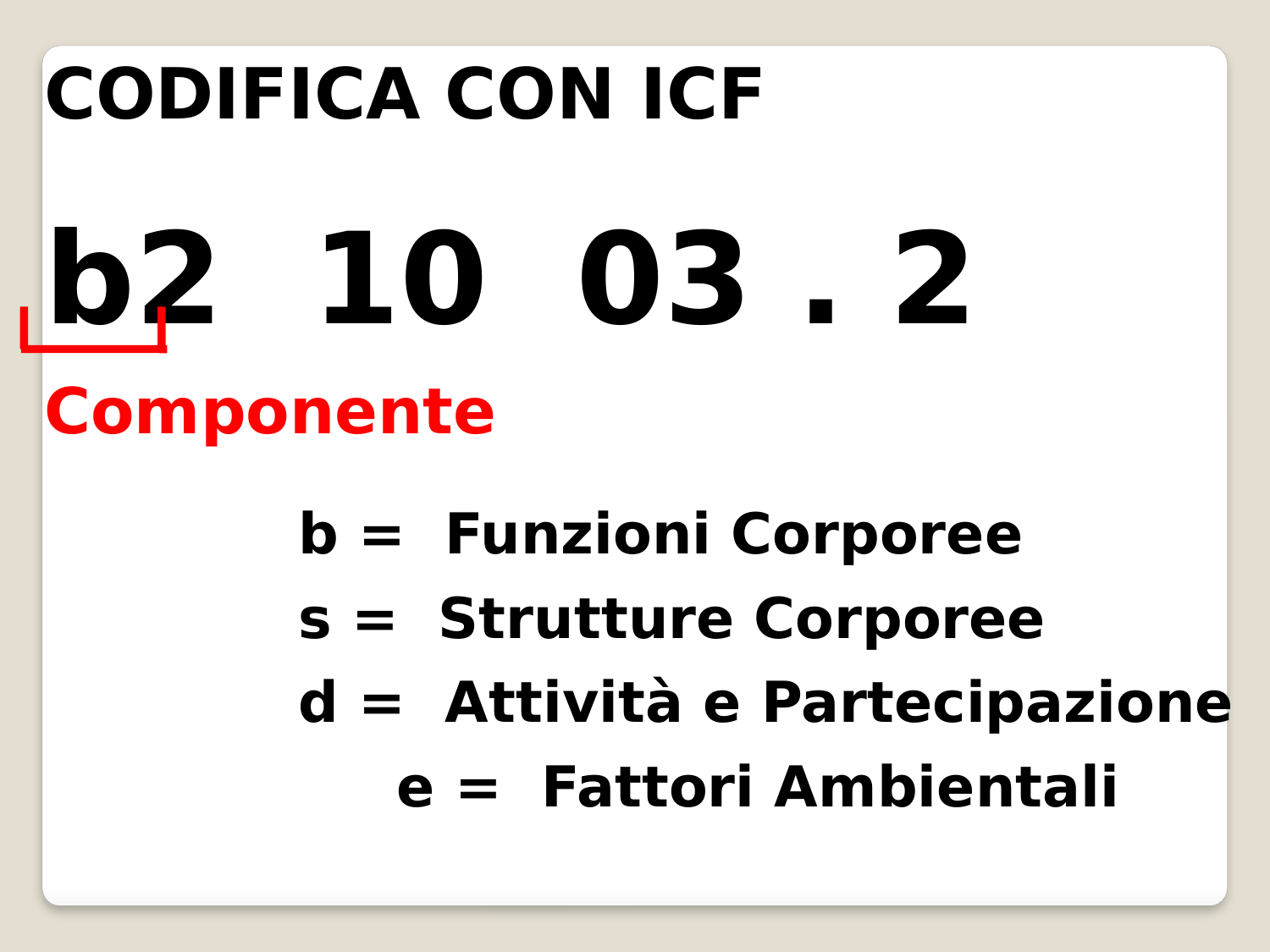

CODIFICA CON ICF

b2  10  03 . 2

Componente

b =  Funzioni Corporee

s =  Strutture Corporee

d =  Attività e Partecipazione

     e =  Fattori Ambientali